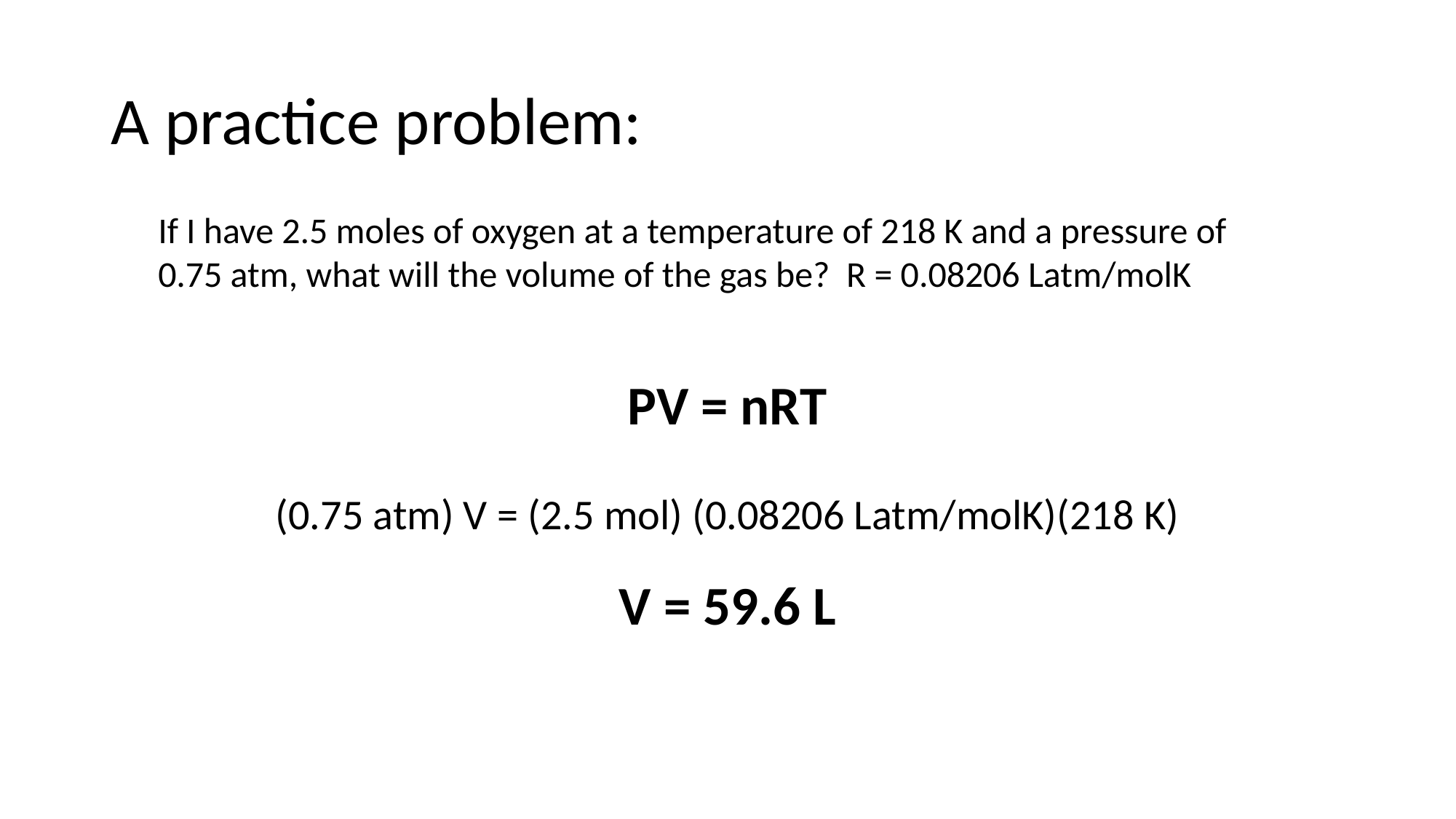

# A practice problem:
If I have 2.5 moles of oxygen at a temperature of 218 K and a pressure of 0.75 atm, what will the volume of the gas be?  R = 0.08206 Latm/molK
PV = nRT

(0.75 atm) V = (2.5 mol) (0.08206 Latm/molK)(218 K)

V = 59.6 L